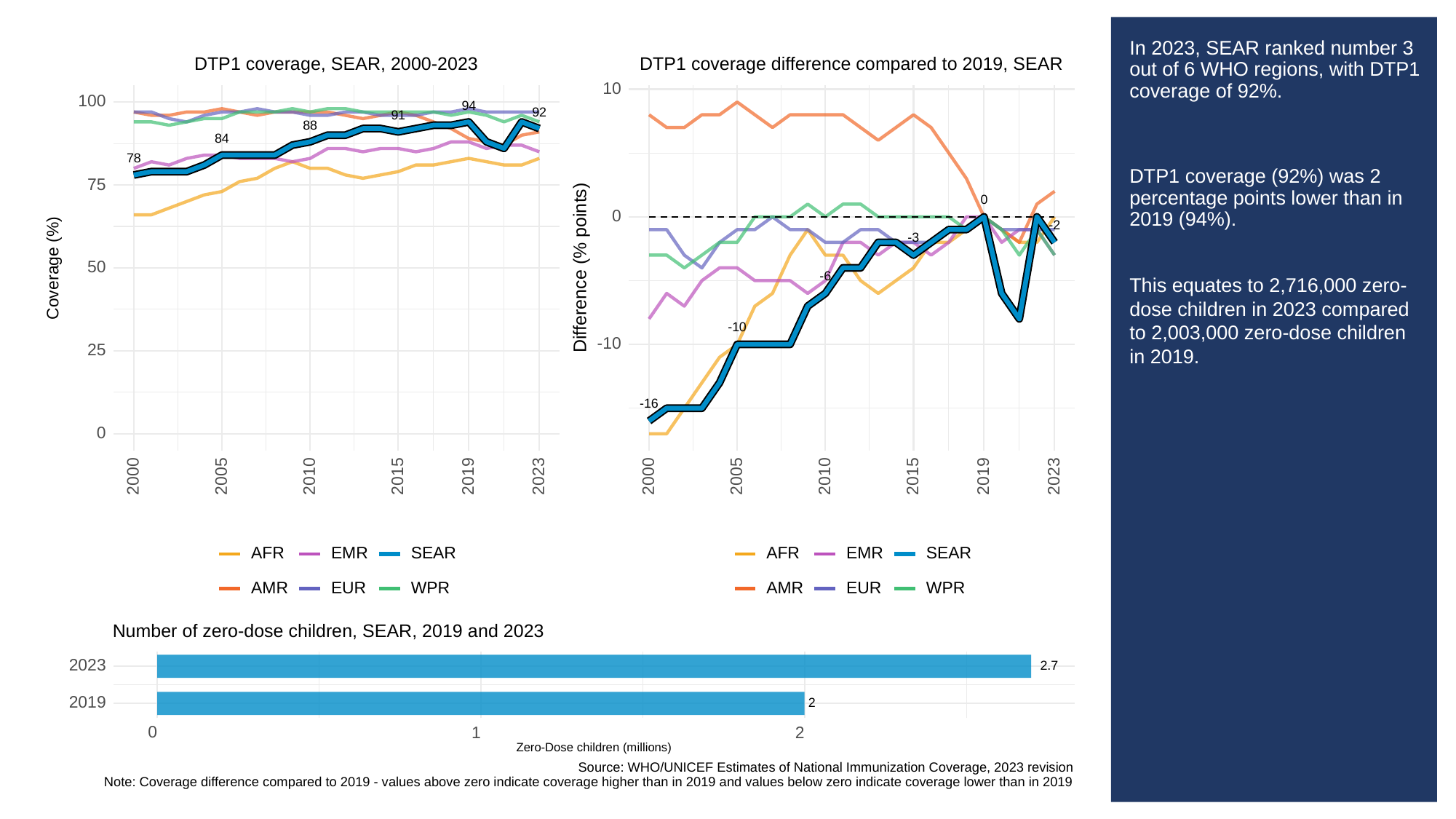

# In 2023, SEAR ranked number 3 out of 6 WHO regions, with DTP1 coverage of 92%.

DTP1 coverage (92%) was 2 percentage points lower than in 2019 (94%).

This equates to 2,716,000 zero-dose children in 2023 compared to 2,003,000 zero-dose children in 2019.

DTP1 coverage, SEAR, 2000-2023
DTP1 coverage difference compared to 2019, SEAR
10

100
94

92

91
88

84

78

75

0

0

-2

-3
Difference (% points)
Coverage (%)
50

-6

-10
-10

25

-16

0

2023
2023
2000
2005
2010
2015
2019
2000
2005
2010
2015
2019
SEAR
SEAR
AFR
EMR
AFR
EMR

EUR
EUR
AMR
WPR
AMR
WPR

Number of zero-dose children, SEAR, 2019 and 2023

2023
2.7

2019
2

0
1
2
Zero-Dose children (millions)
Source: WHO/UNICEF Estimates of National Immunization Coverage, 2023 revision
Note: Coverage difference compared to 2019 - values above zero indicate coverage higher than in 2019 and values below zero indicate coverage lower than in 2019